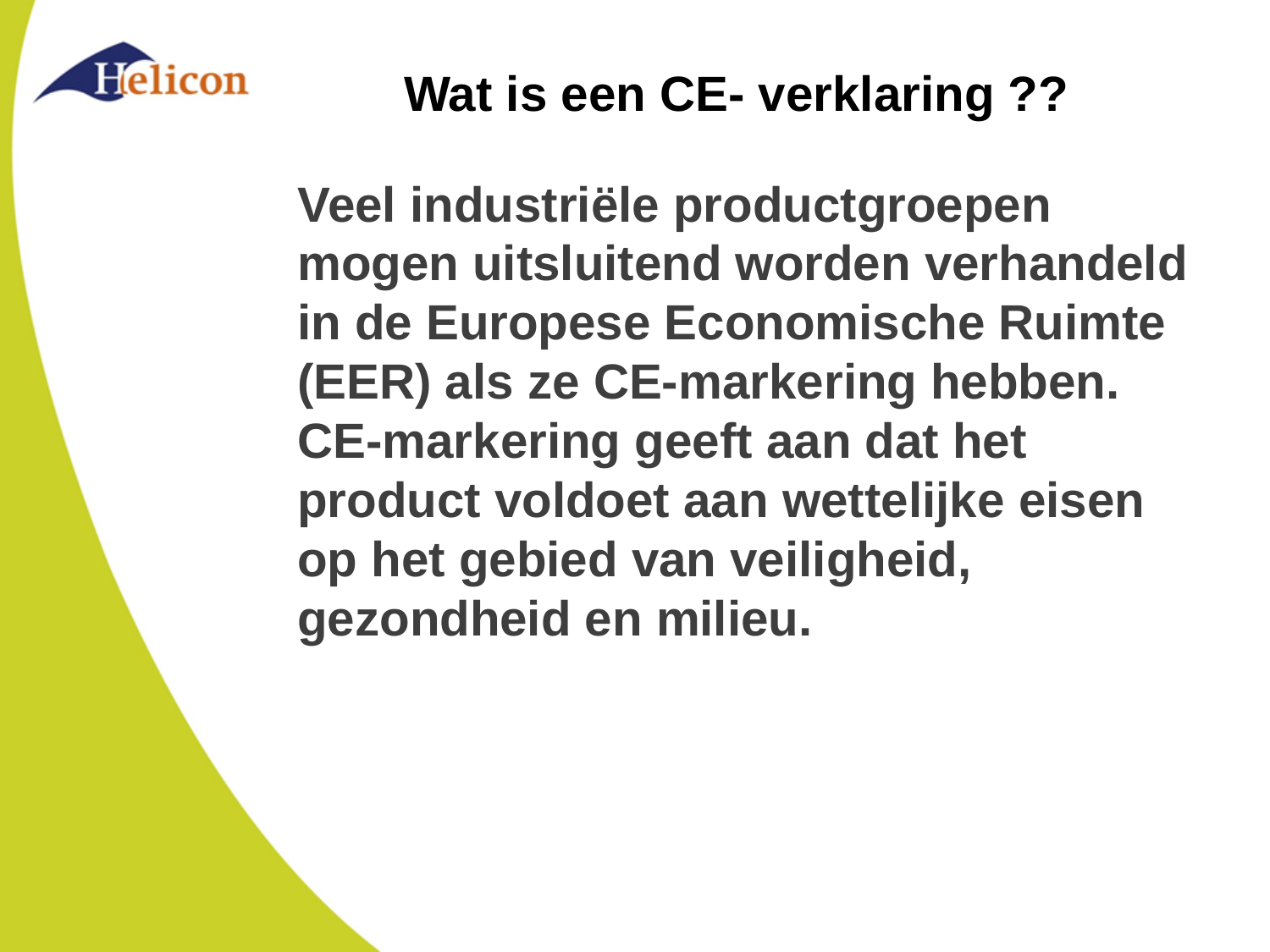

# Wat is een CE- verklaring ??
Veel industriële productgroepen mogen uitsluitend worden verhandeld in de Europese Economische Ruimte (EER) als ze CE-markering hebben. CE-markering geeft aan dat het product voldoet aan wettelijke eisen op het gebied van veiligheid, gezondheid en milieu.